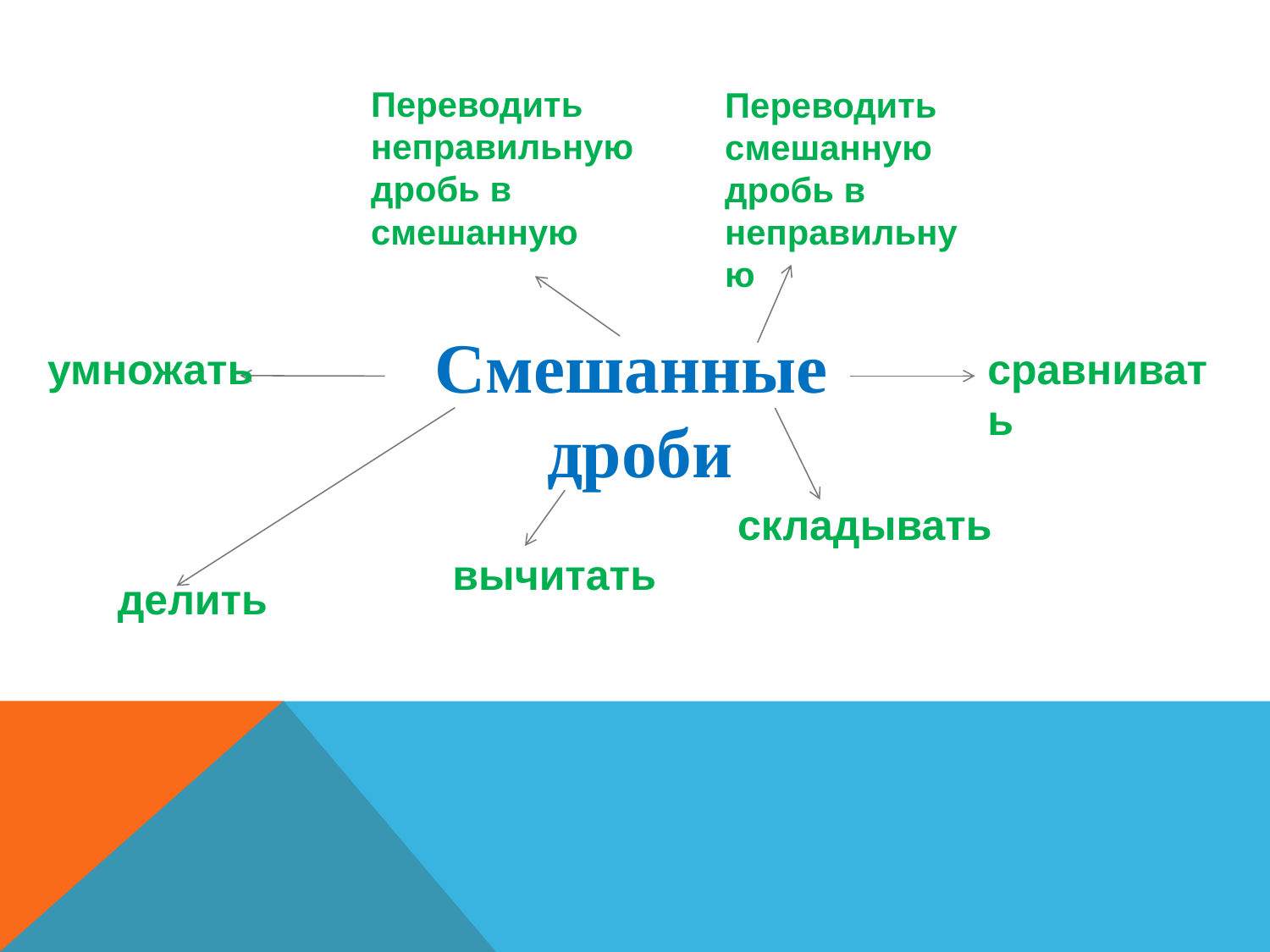

Переводить неправильную дробь в смешанную
Переводить  смешанную дробь в неправильную
сравнивать
Смешанные
дроби
умножать
складывать
вычитать
делить